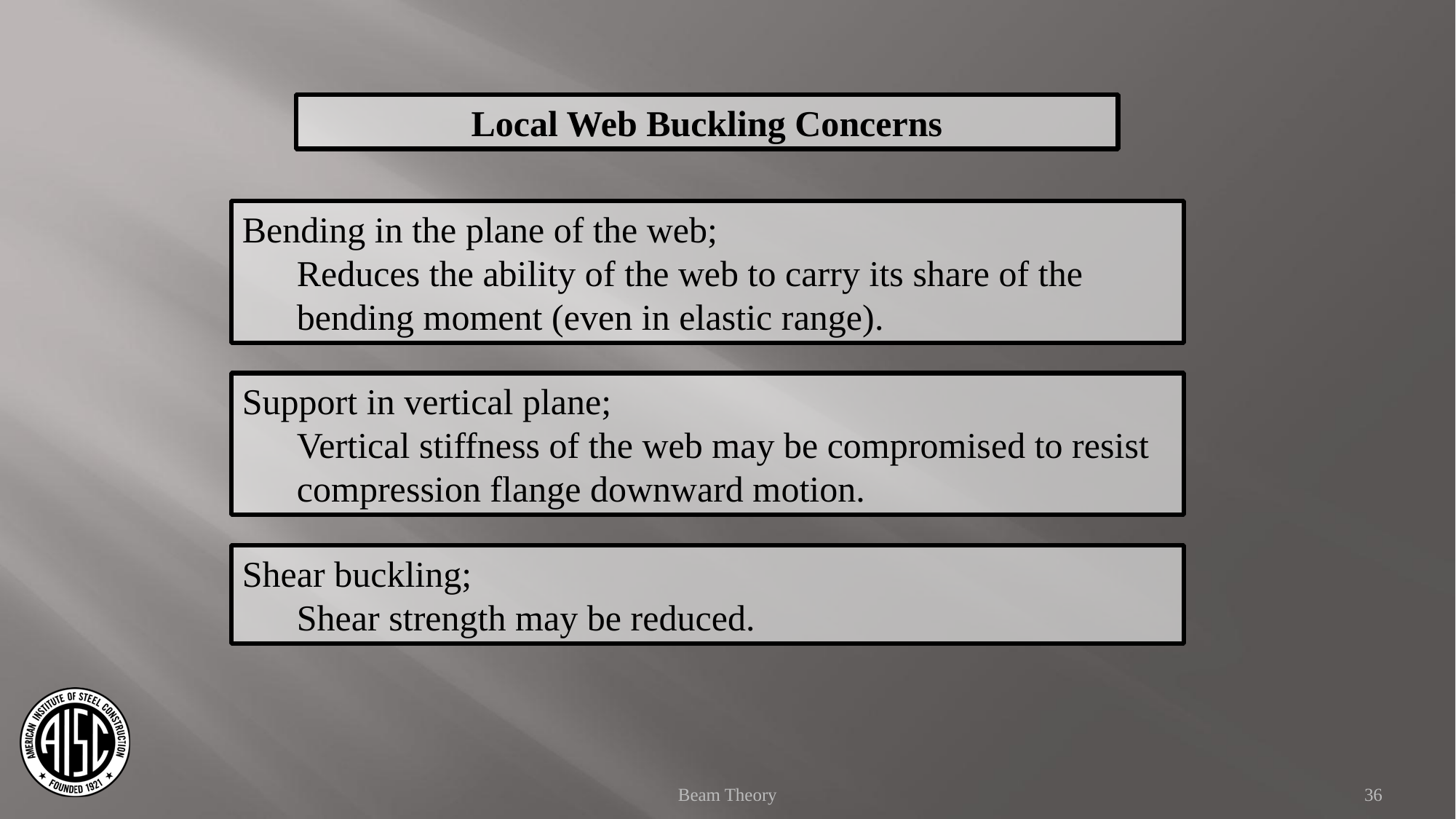

Local Web Buckling Concerns
Bending in the plane of the web;
Reduces the ability of the web to carry its share of the bending moment (even in elastic range).
Support in vertical plane;
Vertical stiffness of the web may be compromised to resist compression flange downward motion.
Shear buckling;
Shear strength may be reduced.
Beam Theory
36